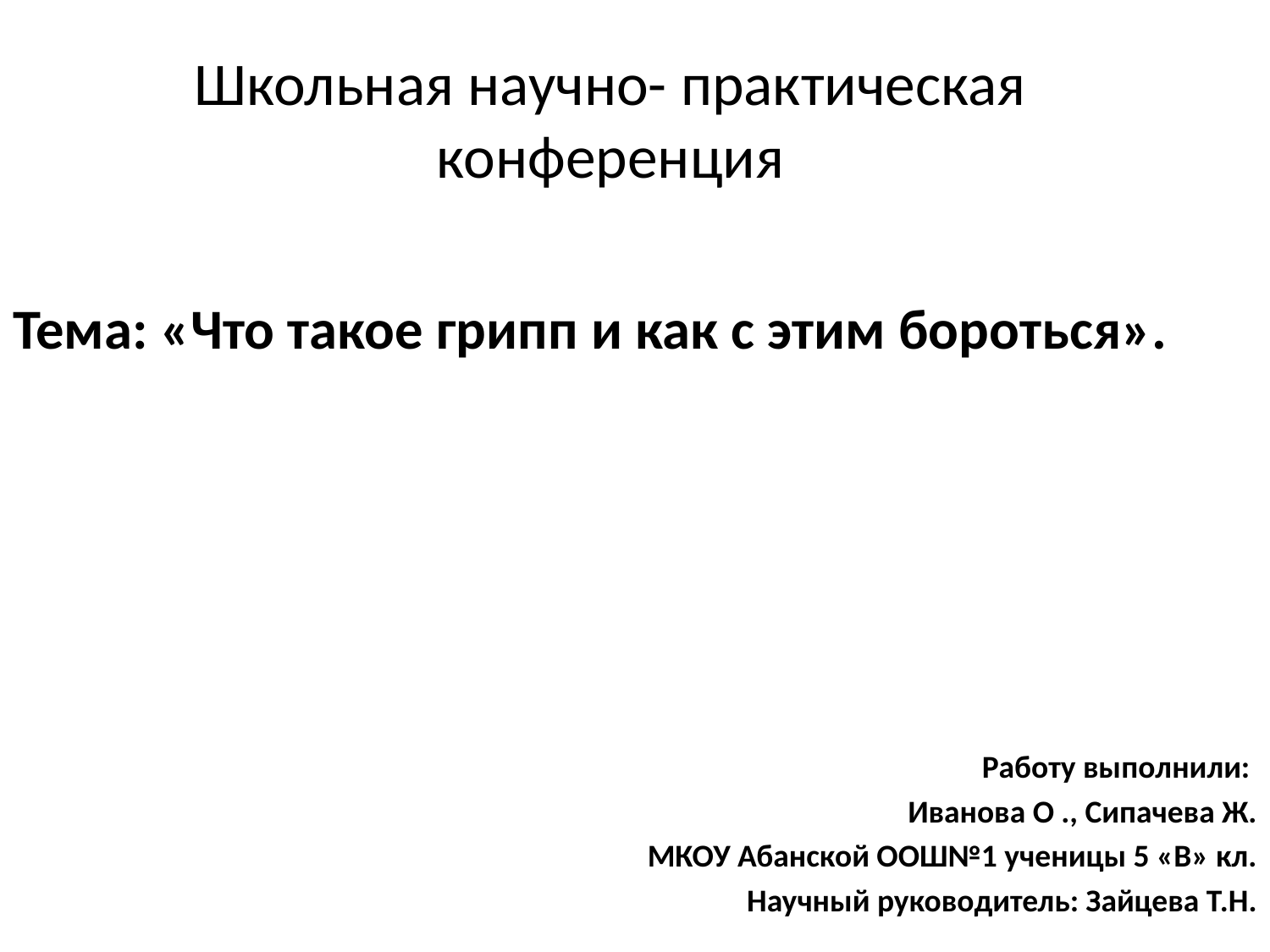

# Школьная научно- практическая конференция
Тема: «Что такое грипп и как с этим бороться».

Работу выполнили:
Иванова О ., Сипачева Ж.
МКОУ Абанской ООШ№1 ученицы 5 «В» кл.
Научный руководитель: Зайцева Т.Н.